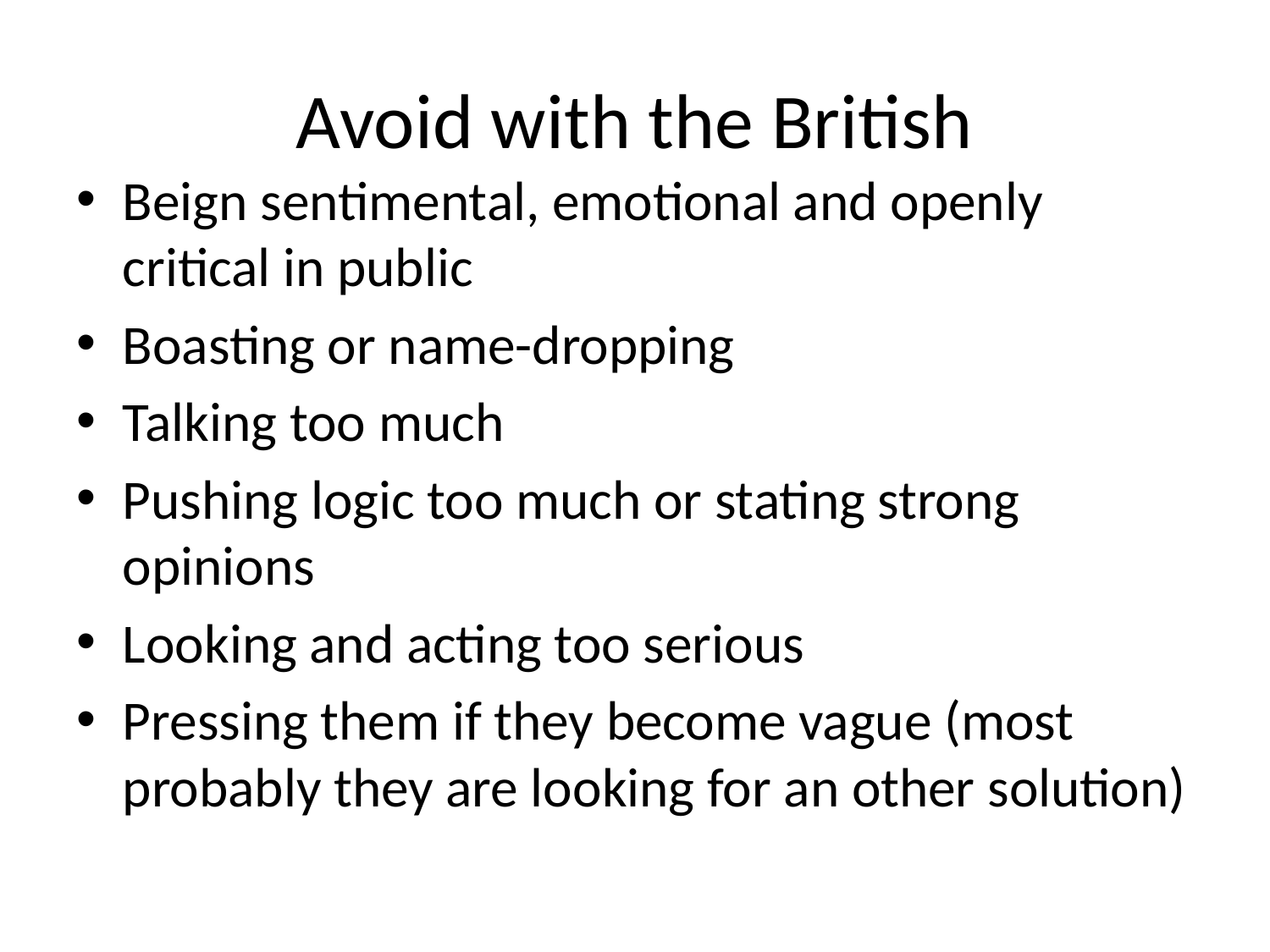

# Avoid with the British
Beign sentimental, emotional and openly critical in public
Boasting or name-dropping
Talking too much
Pushing logic too much or stating strong opinions
Looking and acting too serious
Pressing them if they become vague (most probably they are looking for an other solution)